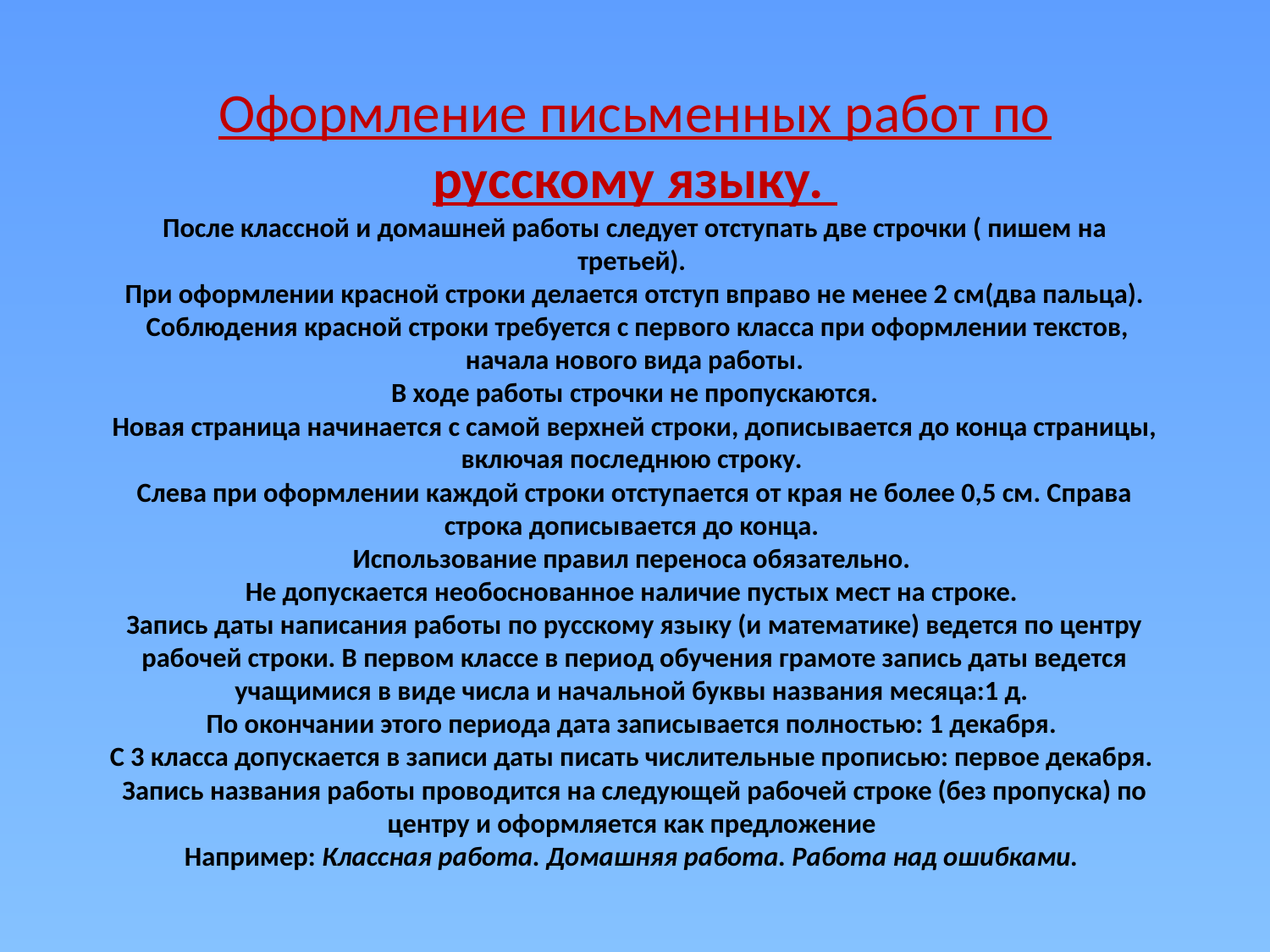

# Оформление письменных работ по русскому языку. После классной и домашней работы следует отступать две строчки ( пишем на третьей). При оформлении красной строки делается отступ вправо не менее 2 см(два пальца).  Соблюдения красной строки требуется с первого класса при оформлении текстов, начала нового вида работы.  В ходе работы строчки не пропускаются. Новая страница начинается с самой верхней строки, дописывается до конца страницы, включая последнюю строку. Слева при оформлении каждой строки отступается от края не более 0,5 см. Справа строка дописывается до конца. Использование правил переноса обязательно. Не допускается необоснованное наличие пустых мест на строке. Запись даты написания работы по русскому языку (и математике) ведется по центру рабочей строки. В первом классе в период обучения грамоте запись даты ведется учащимися в виде числа и начальной буквы названия месяца:1 д. По окончании этого периода дата записывается полностью: 1 декабря. С 3 класса допускается в записи даты писать числительные прописью: первое декабря. Запись названия работы проводится на следующей рабочей строке (без пропуска) по центру и оформляется как предложение Например: Классная работа. Домашняя работа. Работа над ошибками.